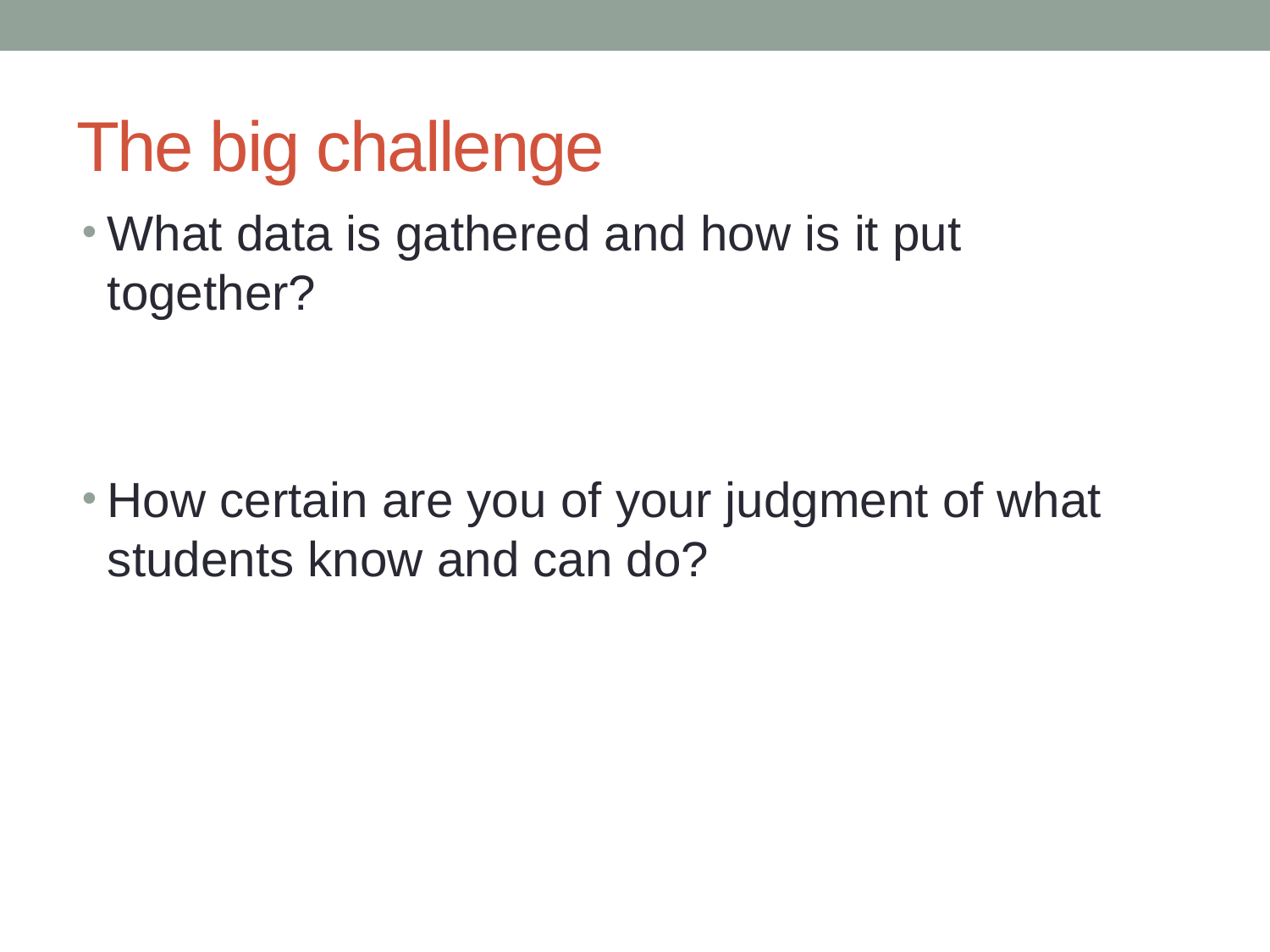

# The big challenge
What data is gathered and how is it put together?

How certain are you of your judgment of what students know and can do?